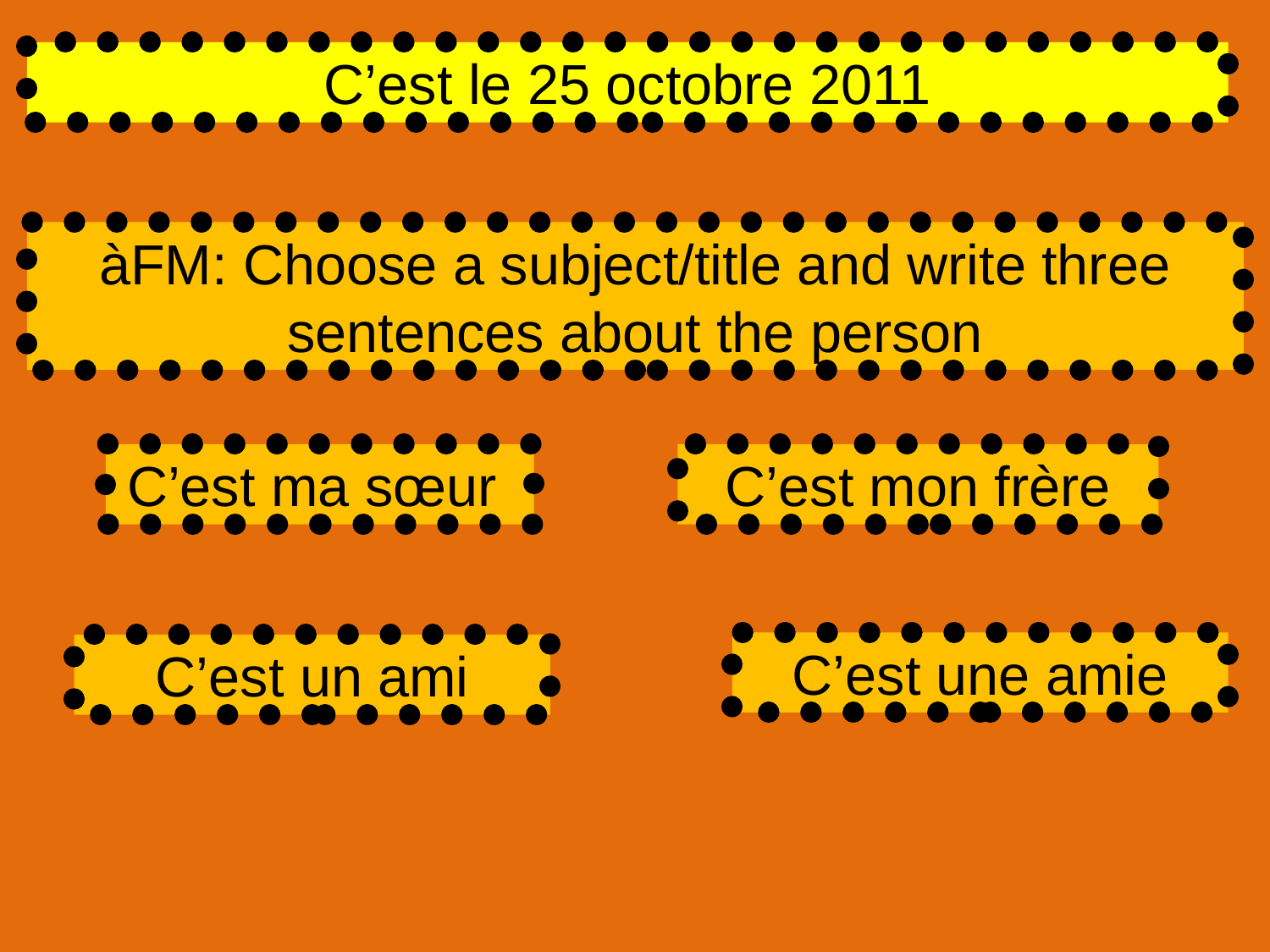

C’est le 25 octobre 2011
àFM: Choose a subject/title and write three sentences about the person
C’est ma sœur
C’est mon frère
C’est une amie
C’est un ami